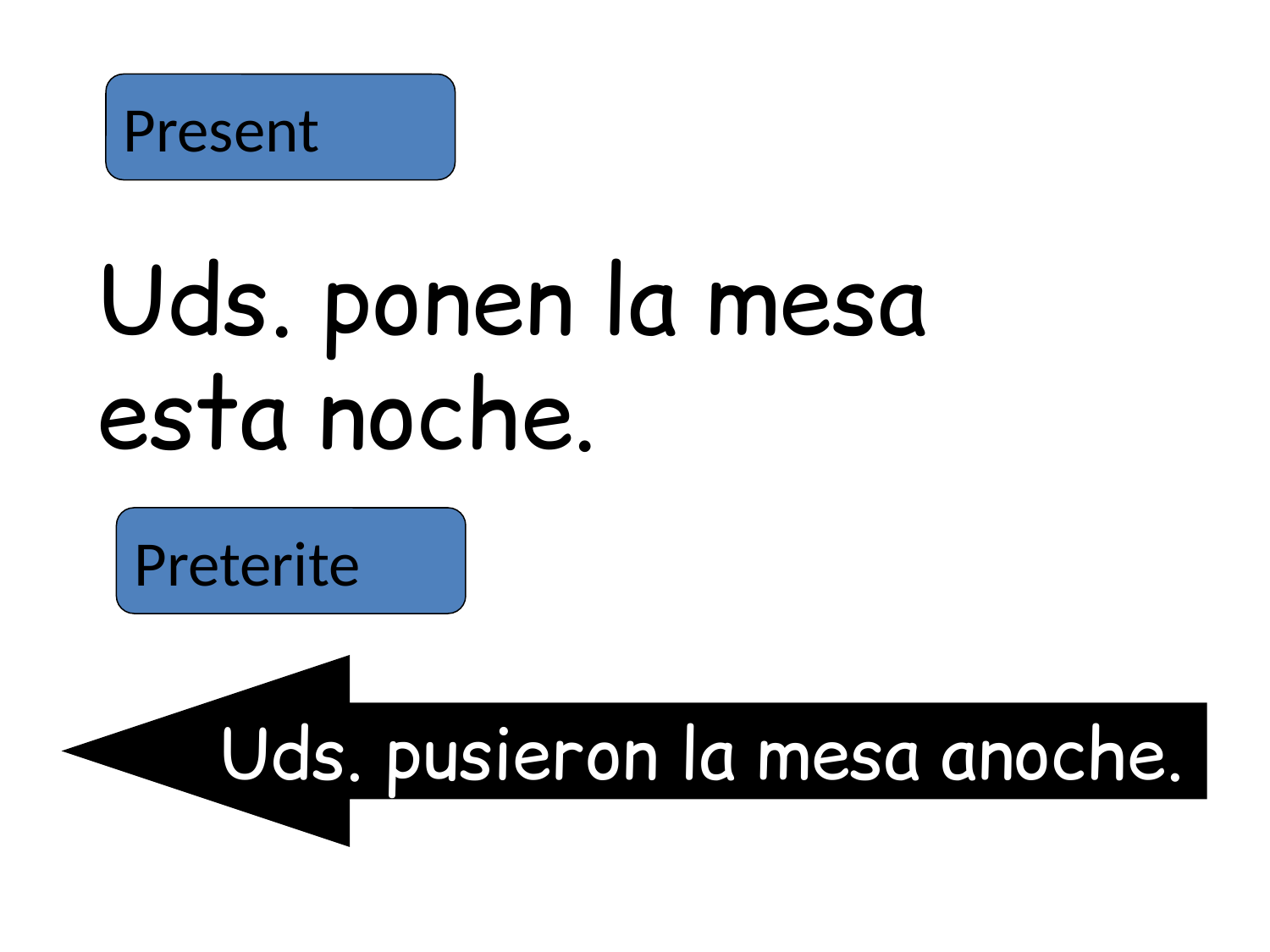

Present
Uds. ponen la mesa esta noche.
Preterite
Uds. pusieron la mesa anoche.